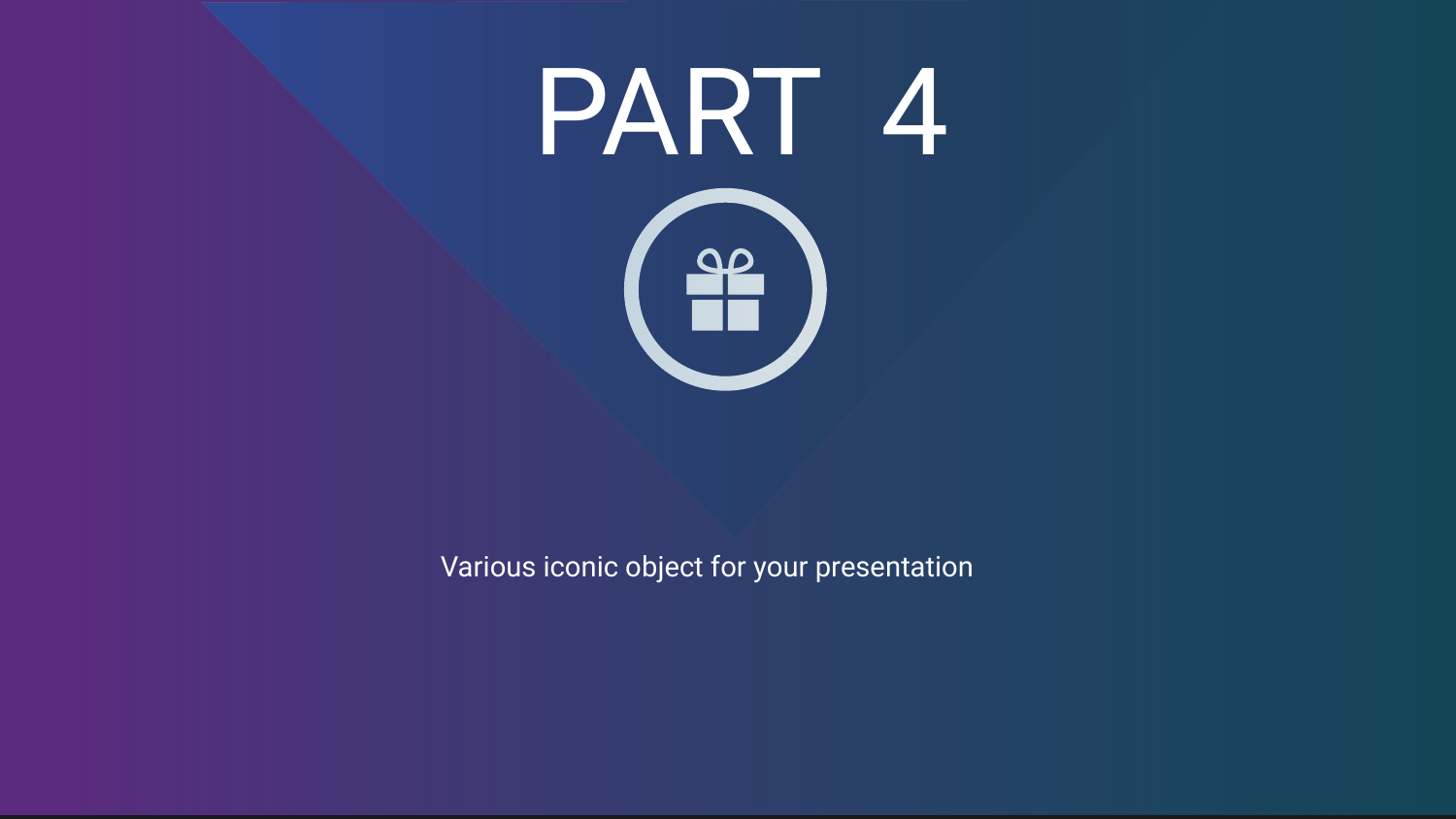

PART  4

Various iconic object for your presentation